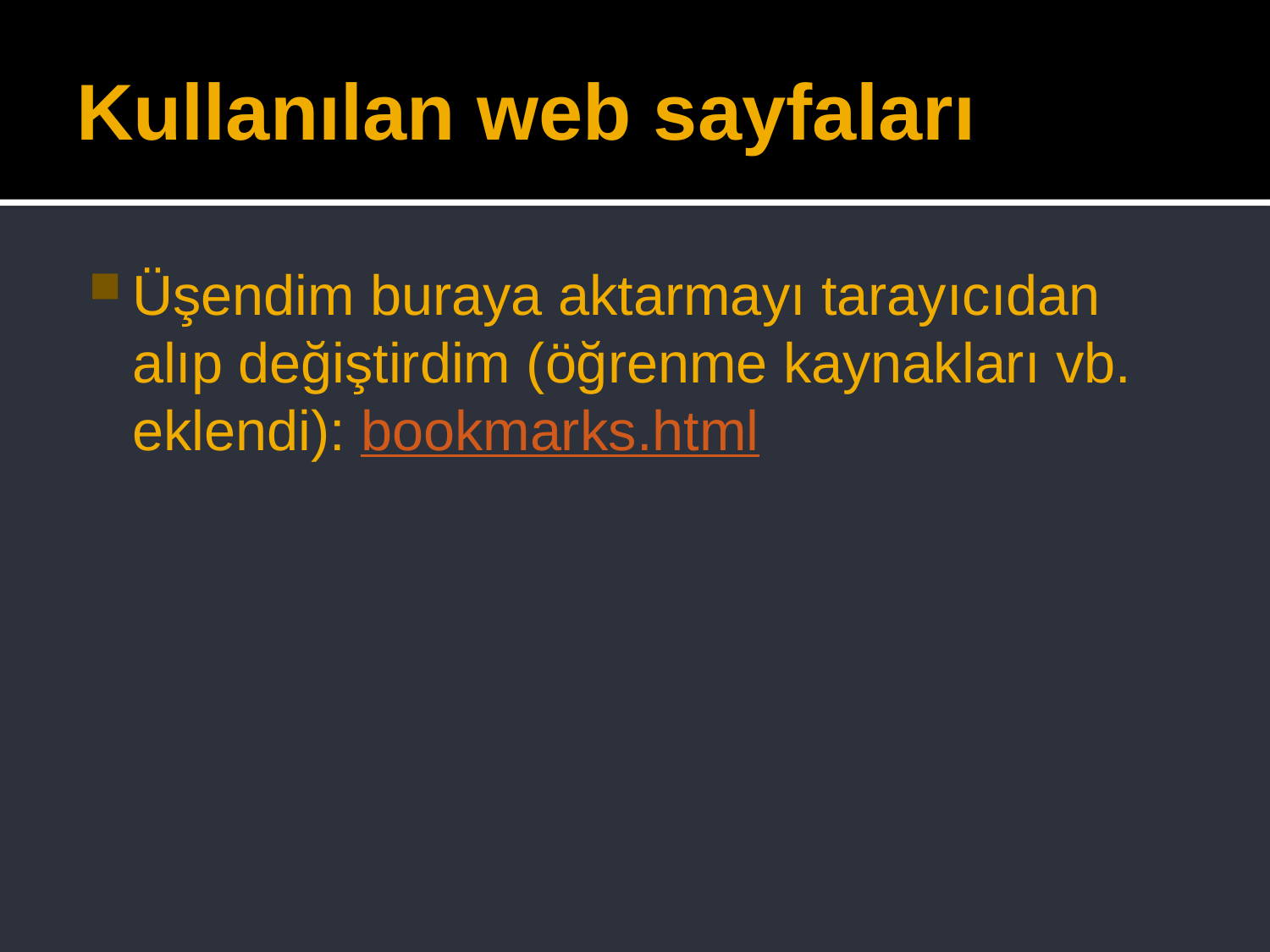

# Kullanılan web sayfaları
Üşendim buraya aktarmayı tarayıcıdan alıp değiştirdim (öğrenme kaynakları vb. eklendi): bookmarks.html